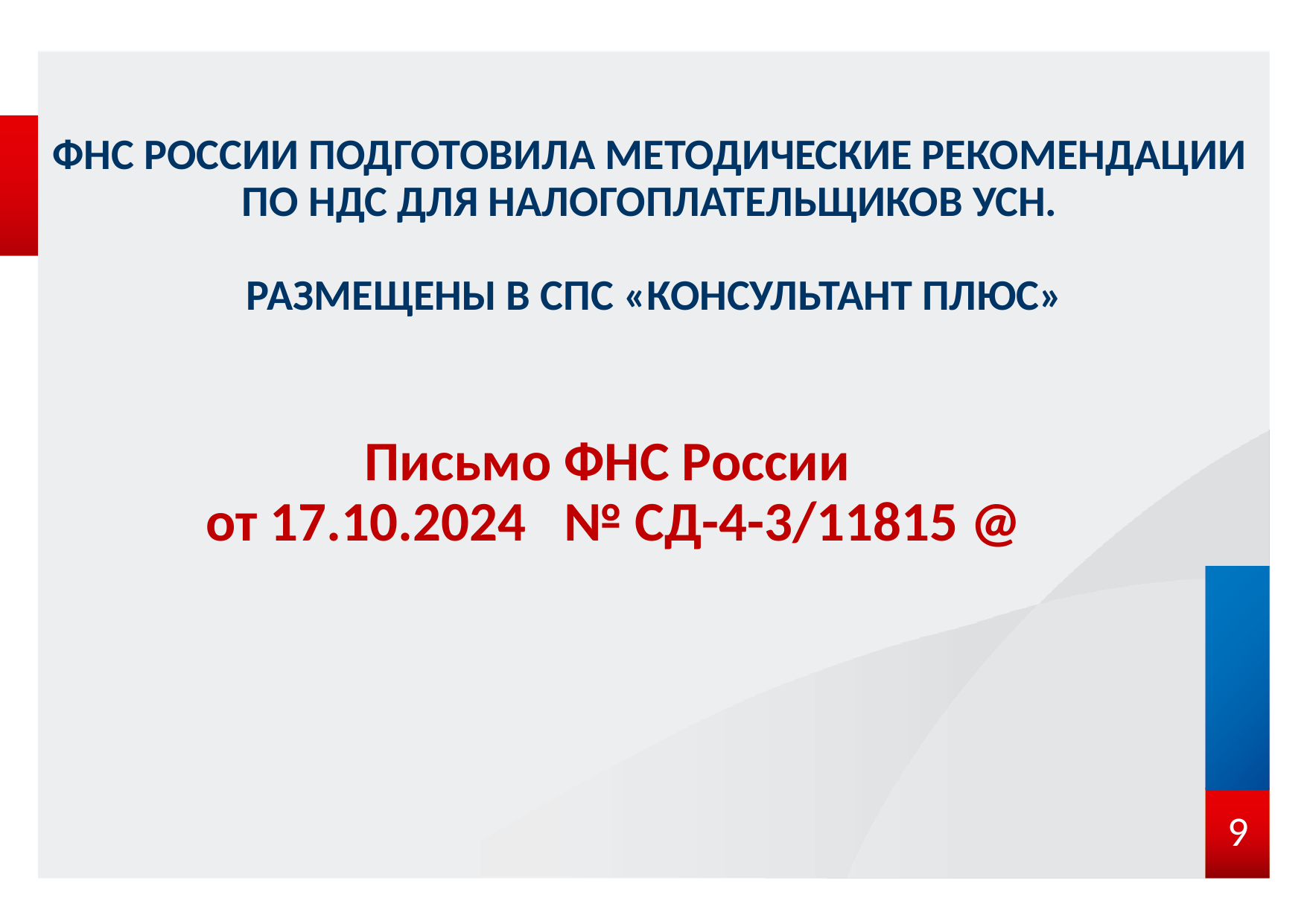

ФНС РОССИИ ПОДГОТОВИЛА МЕТОДИЧЕСКИЕ РЕКОМЕНДАЦИИ ПО НДС ДЛЯ НАЛОГОПЛАТЕЛЬЩИКОВ УСН.

 РАЗМЕЩЕНЫ В СПС «КОНСУЛЬТАНТ ПЛЮС»

Письмо ФНС России
от 17.10.2024   № СД-4-3/11815 @
9